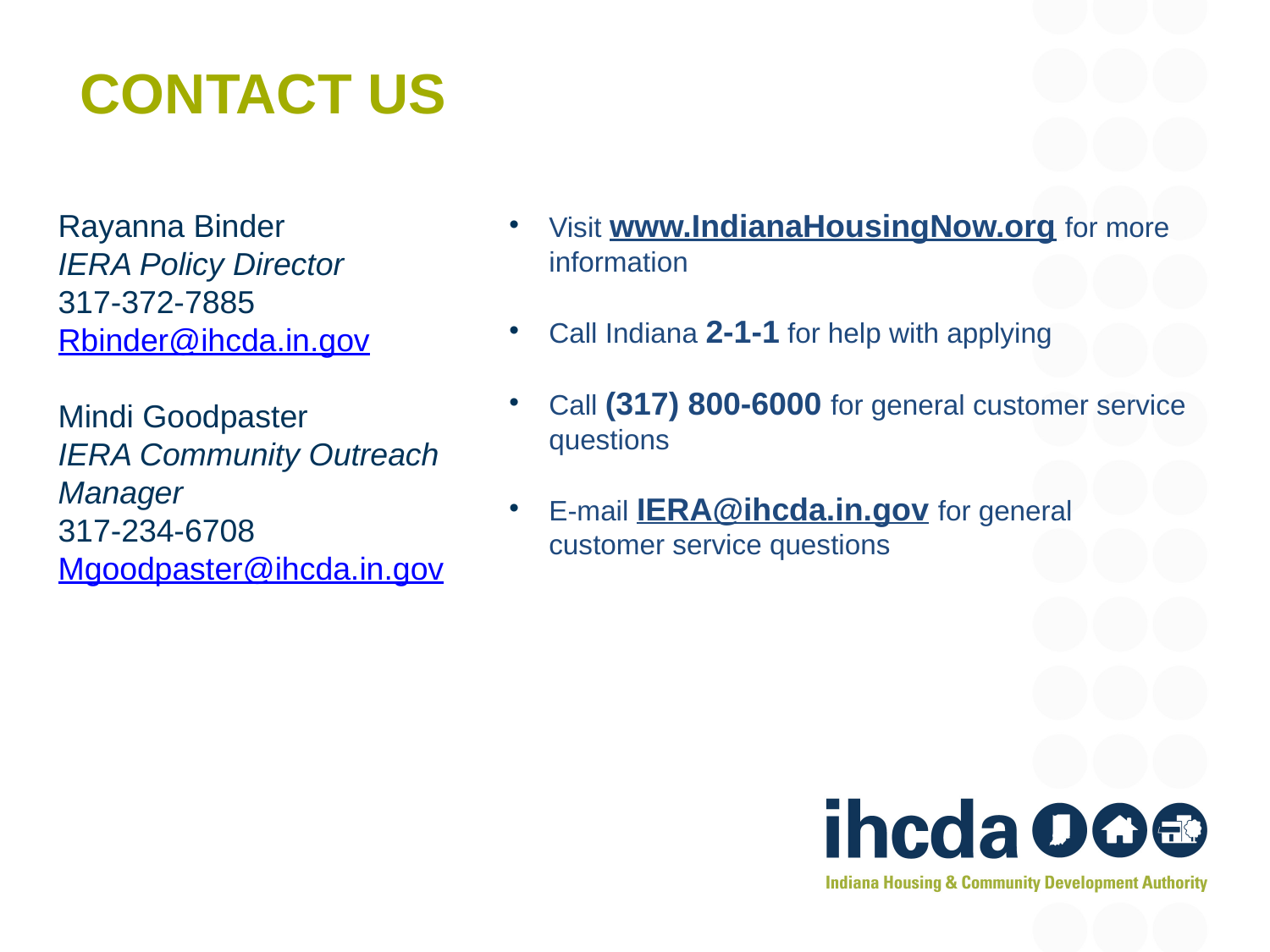

# Contact Us
Rayanna Binder
IERA Policy Director
317-372-7885
Rbinder@ihcda.in.gov

Mindi Goodpaster
IERA Community Outreach Manager
317-234-6708
Mgoodpaster@ihcda.in.gov

Visit www.IndianaHousingNow.org for more information

Call Indiana 2-1-1 for help with applying

Call (317) 800-6000 for general customer service questions

E-mail IERA@ihcda.in.gov for general customer service questions